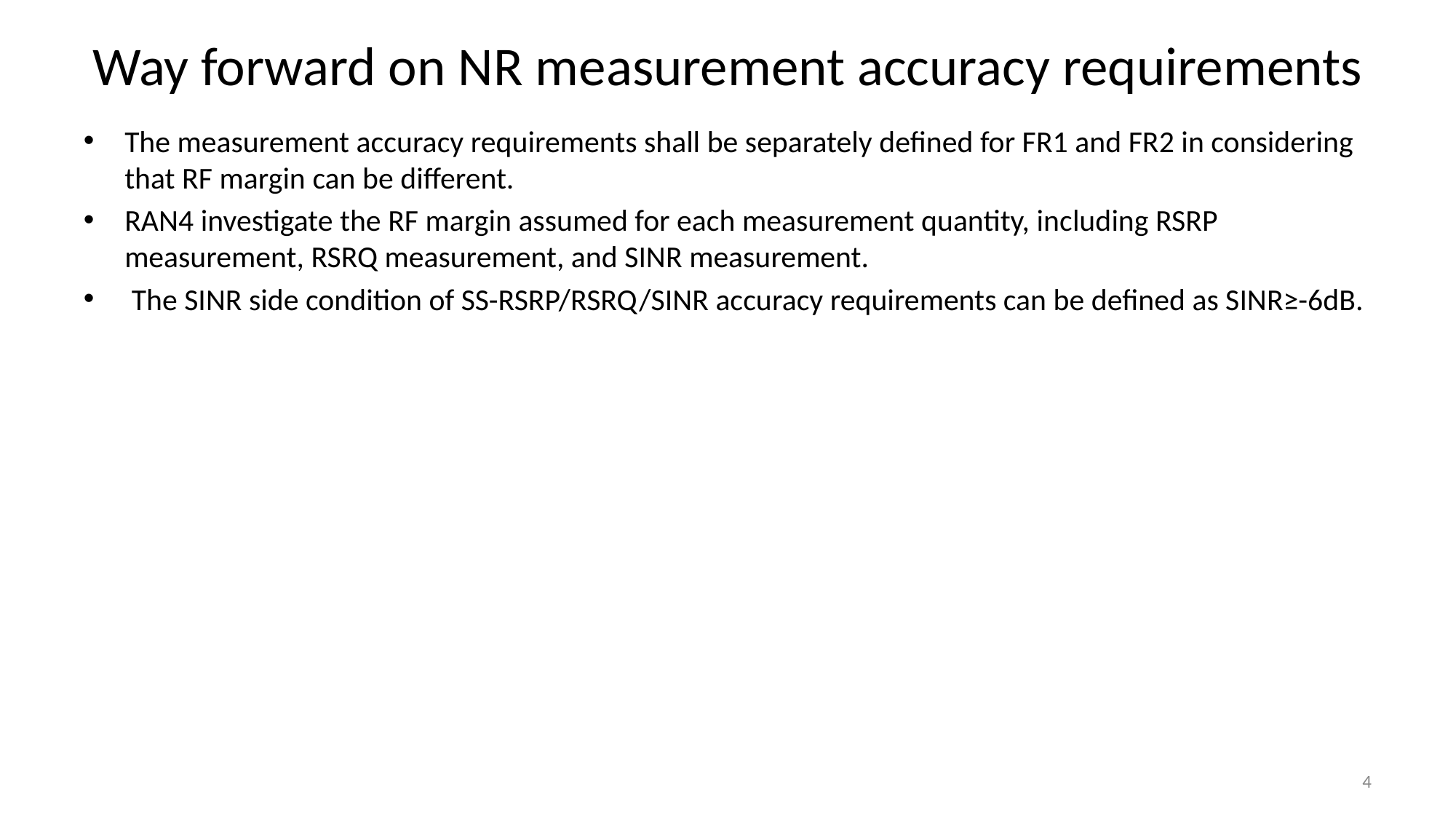

# Way forward on NR measurement accuracy requirements
The measurement accuracy requirements shall be separately defined for FR1 and FR2 in considering that RF margin can be different.
RAN4 investigate the RF margin assumed for each measurement quantity, including RSRP measurement, RSRQ measurement, and SINR measurement.
 The SINR side condition of SS-RSRP/RSRQ/SINR accuracy requirements can be defined as SINR≥-6dB.

4